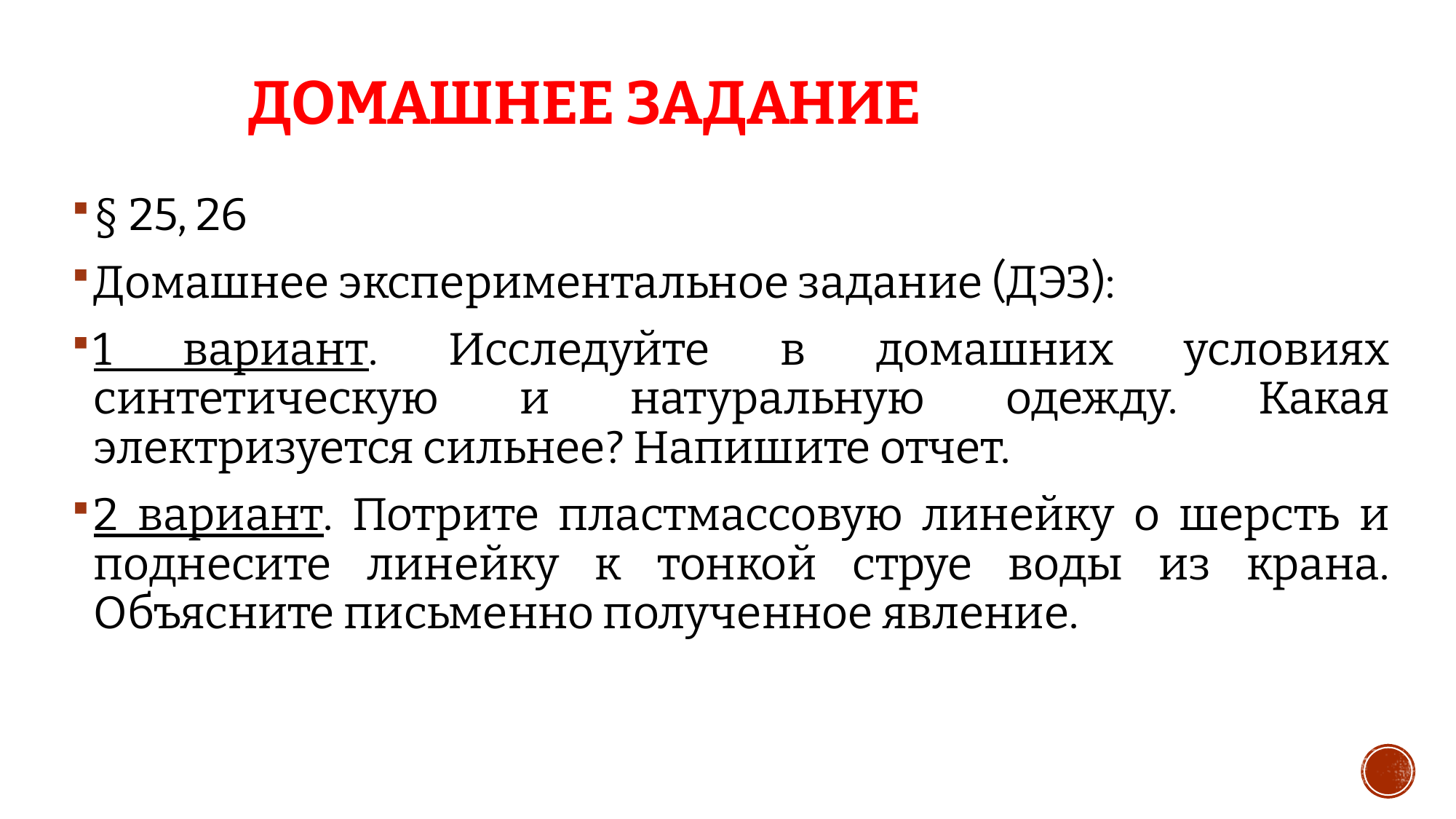

# Домашнее задание
§ 25, 26
Домашнее экспериментальное задание (ДЭЗ):
1 вариант. Исследуйте в домашних условиях синтетическую и натуральную одежду. Какая электризуется сильнее? Напишите отчет.
2 вариант. Потрите пластмассовую линейку о шерсть и поднесите линейку к тонкой струе воды из крана. Объясните письменно полученное явление.